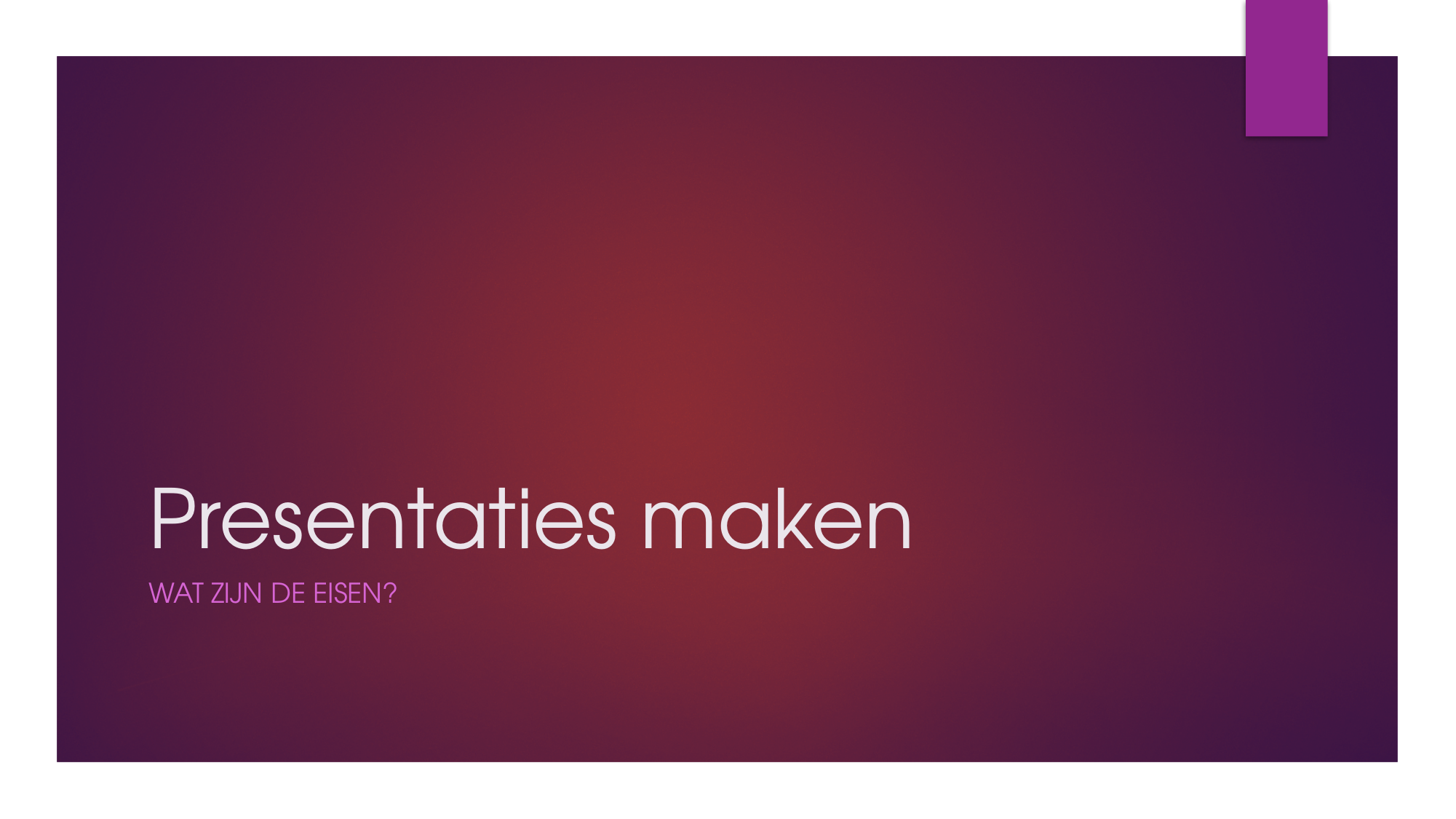

# Presentaties maken
Wat zijn de eisen?